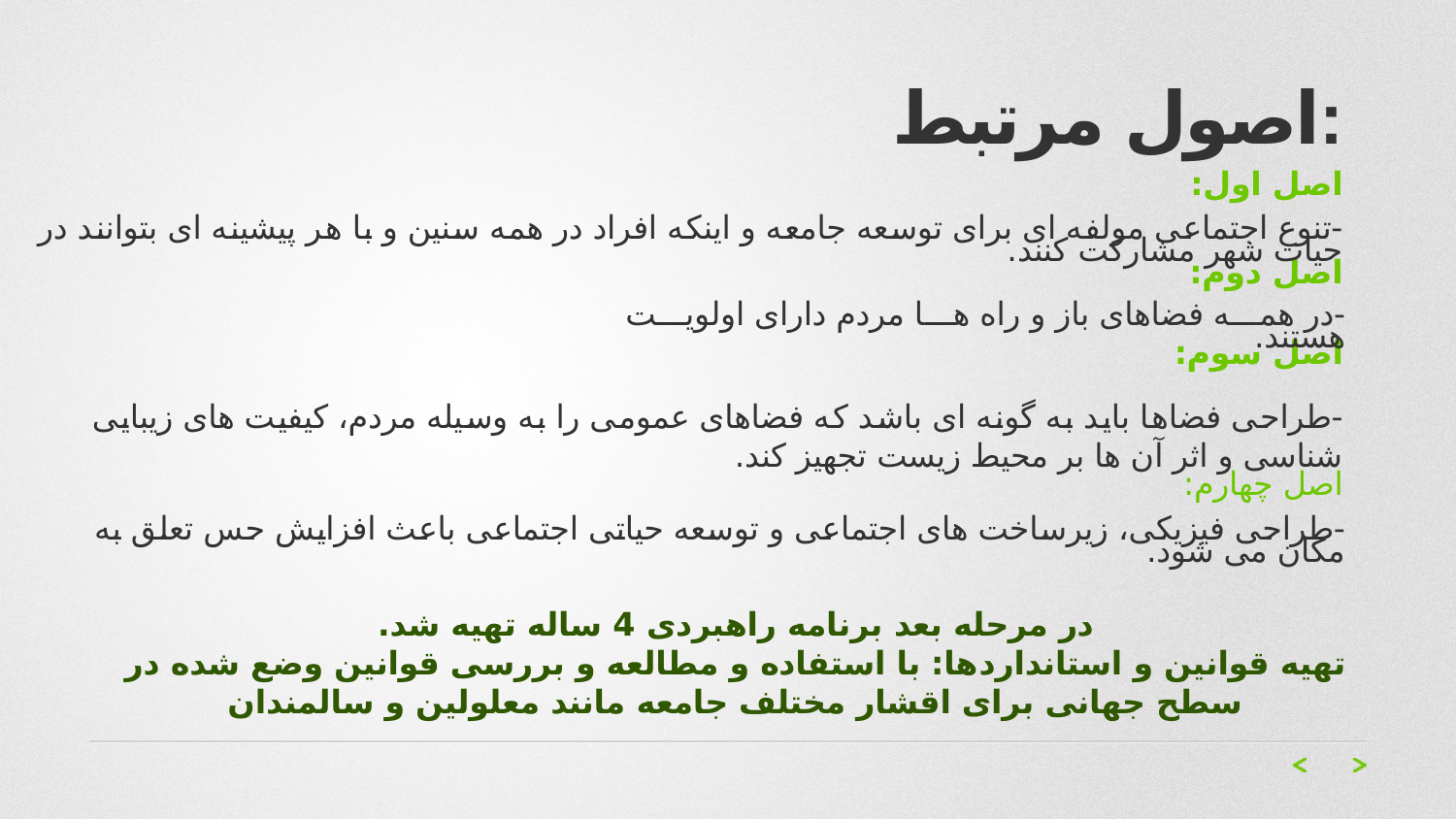

# اصول مرتبط:
اصل اول:
-تنوع اجتماعی مولفه ای برای توسعه جامعه و اینکه افراد در همه سنین و با هر پیشینه ای بتوانند در حیات شهر مشارکت کنند.
اصل دوم:
-در همه فضاهای باز و راه ها مردم دارای اولویت هستند.
اصل سوم:
-طراحی فضاها باید به گونه ای باشد که فضاهای عمومی را به وسیله مردم، کیفیت های زیبایی شناسی و اثر آن ها بر محیط زیست تجهیز کند.
اصل چهارم:
-طراحی فیزیکی، زیرساخت های اجتماعی و توسعه حیاتی اجتماعی باعث افزایش حس تعلق به مکان می شود.
در مرحله بعد برنامه راهبردی 4 ساله تهیه شد.
تهیه قوانین و استانداردها: با استفاده و مطالعه و بررسی قوانین وضع شده در سطح جهانی برای اقشار مختلف جامعه مانند معلولین و سالمندان